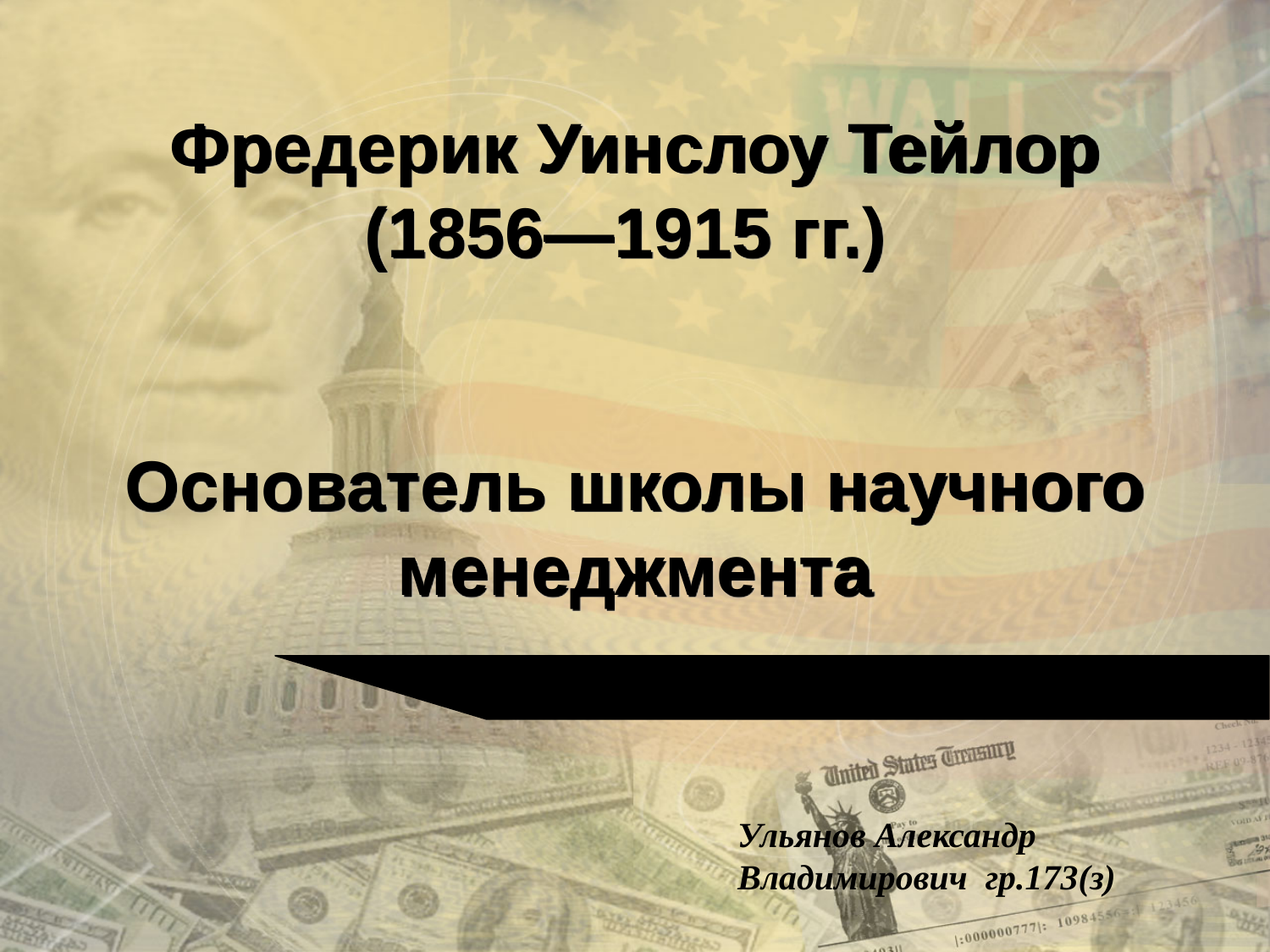

# Фредерик Уинслоу Тейлор (1856—1915 гг.) Основатель школы научного менеджмента

Ульянов Александр Владимирович  гр.173(з)